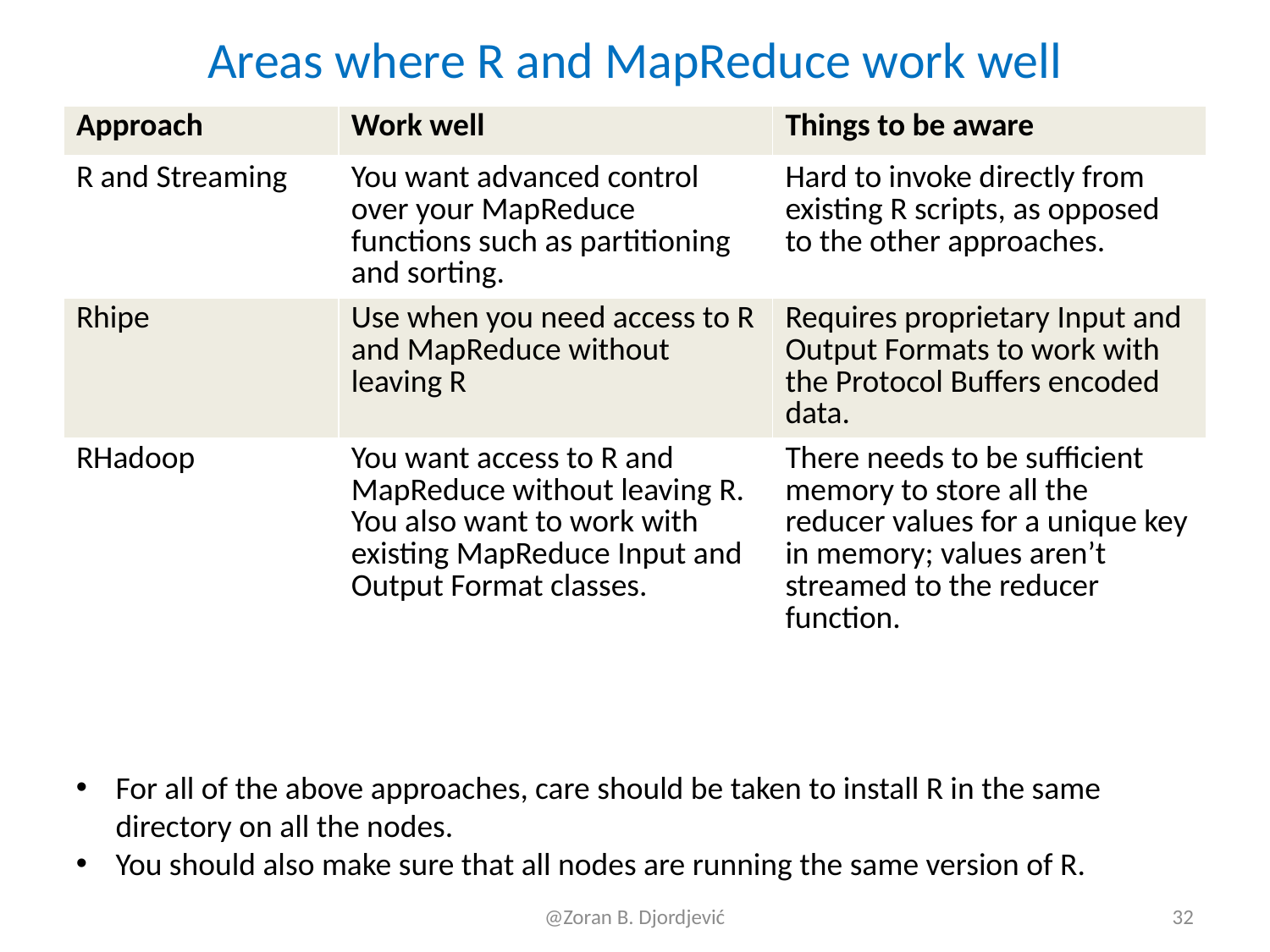

# Areas where R and MapReduce work well
| Approach | Work well | Things to be aware |
| --- | --- | --- |
| R and Streaming | You want advanced control over your MapReduce functions such as partitioning and sorting. | Hard to invoke directly from existing R scripts, as opposed to the other approaches. |
| Rhipe | Use when you need access to R and MapReduce without leaving R | Requires proprietary Input and Output Formats to work with the Protocol Buffers encoded data. |
| RHadoop | You want access to R and MapReduce without leaving R. You also want to work with existing MapReduce Input and Output Format classes. | There needs to be sufficient memory to store all the reducer values for a unique key in memory; values aren’t streamed to the reducer function. |
For all of the above approaches, care should be taken to install R in the same directory on all the nodes.
You should also make sure that all nodes are running the same version of R.
@Zoran B. Djordjević
32